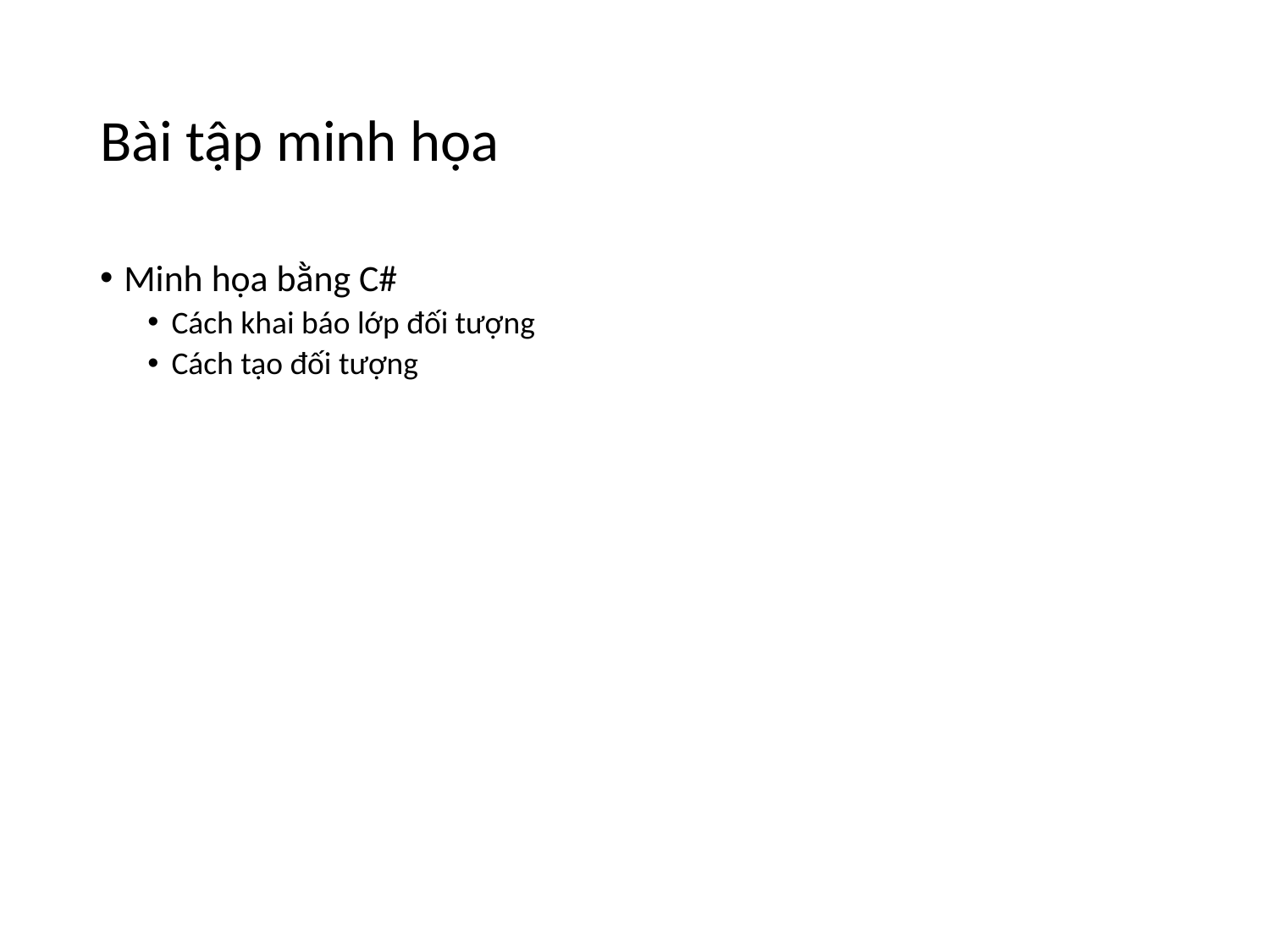

# Bài tập minh họa
Minh họa bằng C#
Cách khai báo lớp đối tượng
Cách tạo đối tượng